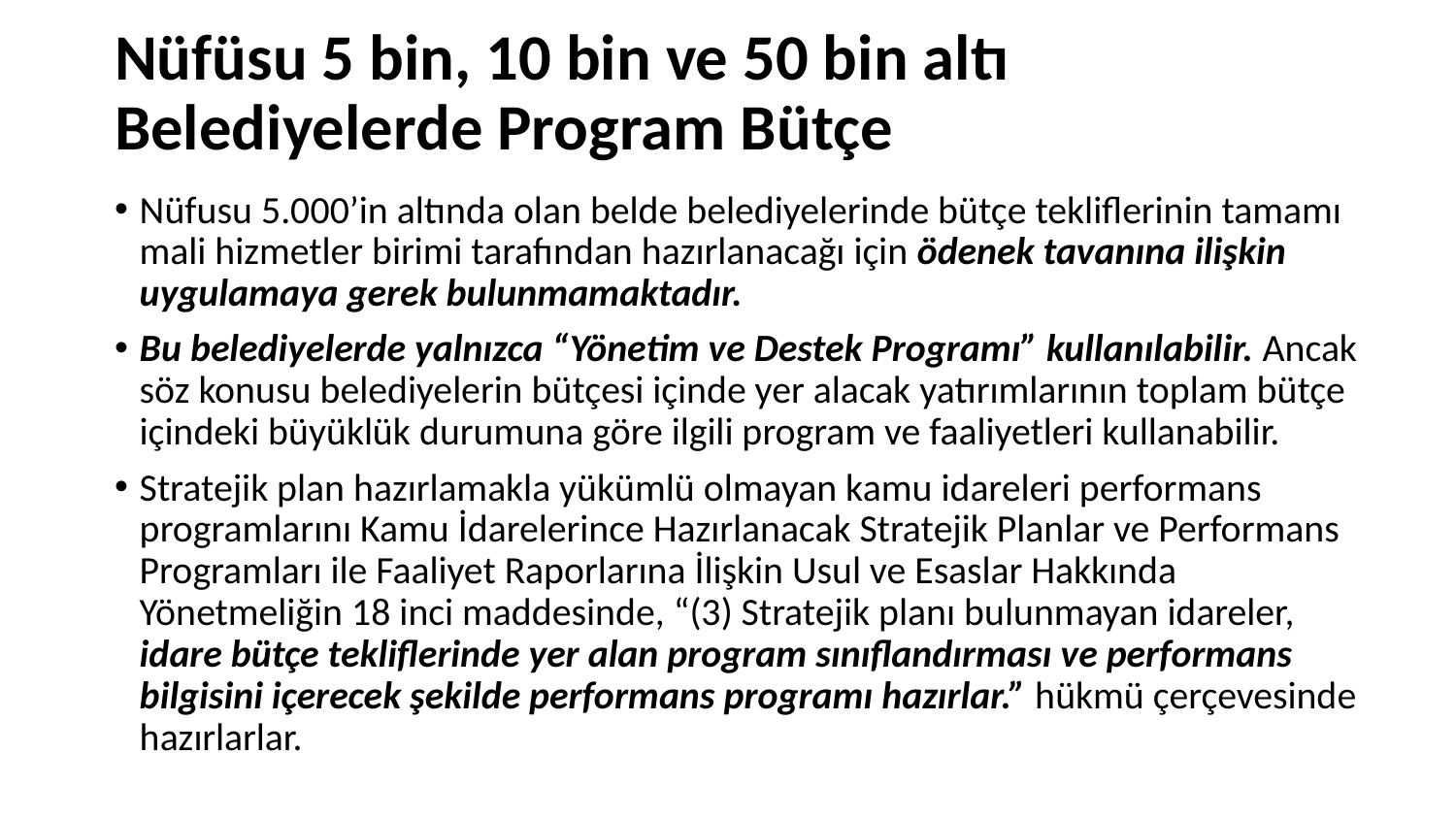

# Nüfüsu 5 bin, 10 bin ve 50 bin altı Belediyelerde Program Bütçe
Nüfusu 5.000’in altında olan belde belediyelerinde bütçe tekliflerinin tamamı mali hizmetler birimi tarafından hazırlanacağı için ödenek tavanına ilişkin uygulamaya gerek bulunmamaktadır.
Bu belediyelerde yalnızca “Yönetim ve Destek Programı” kullanılabilir. Ancak söz konusu belediyelerin bütçesi içinde yer alacak yatırımlarının toplam bütçe içindeki büyüklük durumuna göre ilgili program ve faaliyetleri kullanabilir.
Stratejik plan hazırlamakla yükümlü olmayan kamu idareleri performans programlarını Kamu İdarelerince Hazırlanacak Stratejik Planlar ve Performans Programları ile Faaliyet Raporlarına İlişkin Usul ve Esaslar Hakkında Yönetmeliğin 18 inci maddesinde, “(3) Stratejik planı bulunmayan idareler, idare bütçe tekliflerinde yer alan program sınıflandırması ve performans bilgisini içerecek şekilde performans programı hazırlar.” hükmü çerçevesinde hazırlarlar.